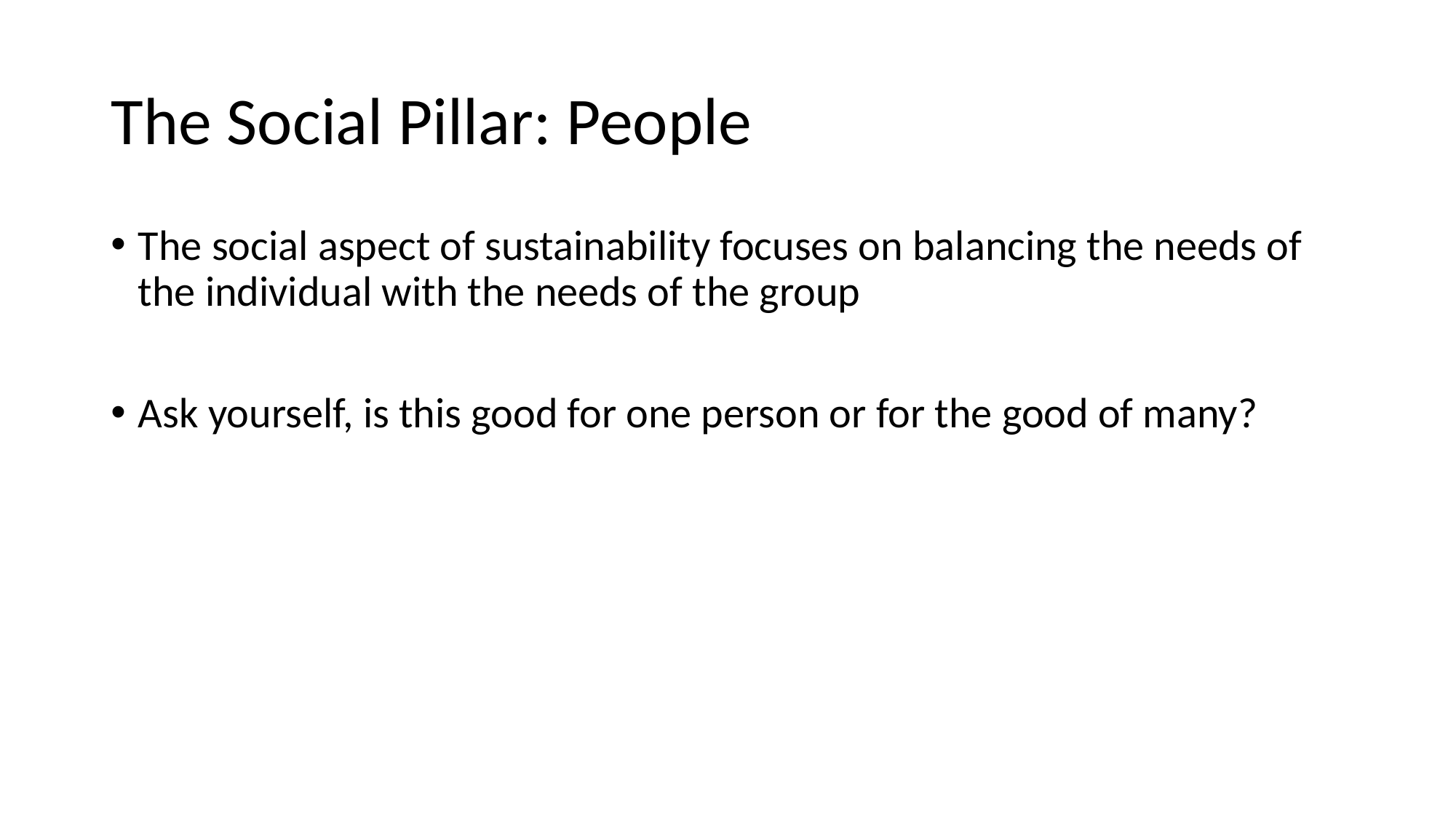

# The Social Pillar: People
The social aspect of sustainability focuses on balancing the needs of the individual with the needs of the group

Ask yourself, is this good for one person or for the good of many?